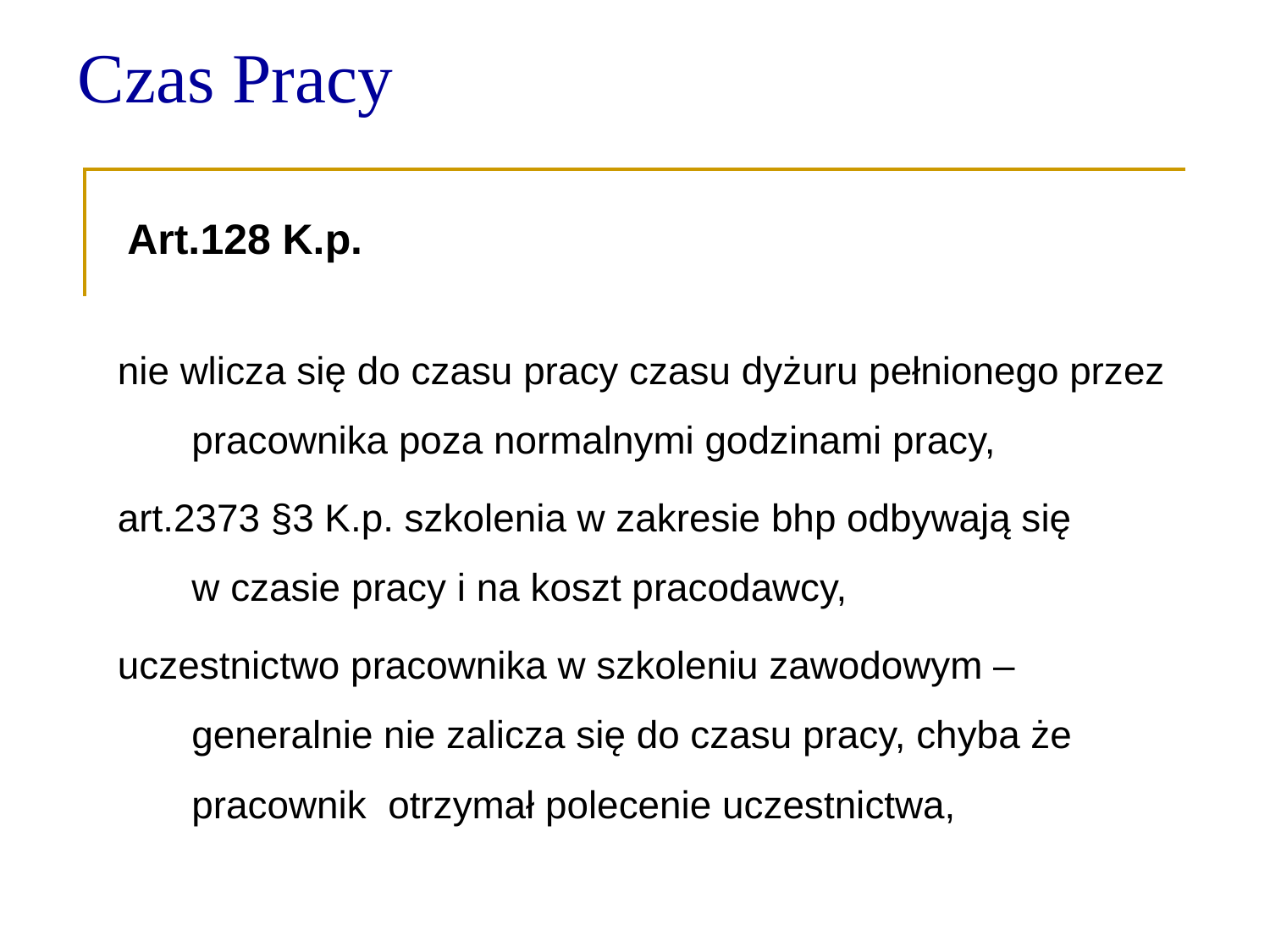

# Czas Pracy
Art.128 K.p.
nie wlicza się do czasu pracy czasu dyżuru pełnionego przez pracownika poza normalnymi godzinami pracy,
art.2373 §3 K.p. szkolenia w zakresie bhp odbywają się
w czasie pracy i na koszt pracodawcy,
uczestnictwo pracownika w szkoleniu zawodowym – generalnie nie zalicza się do czasu pracy, chyba że pracownik  otrzymał polecenie uczestnictwa,